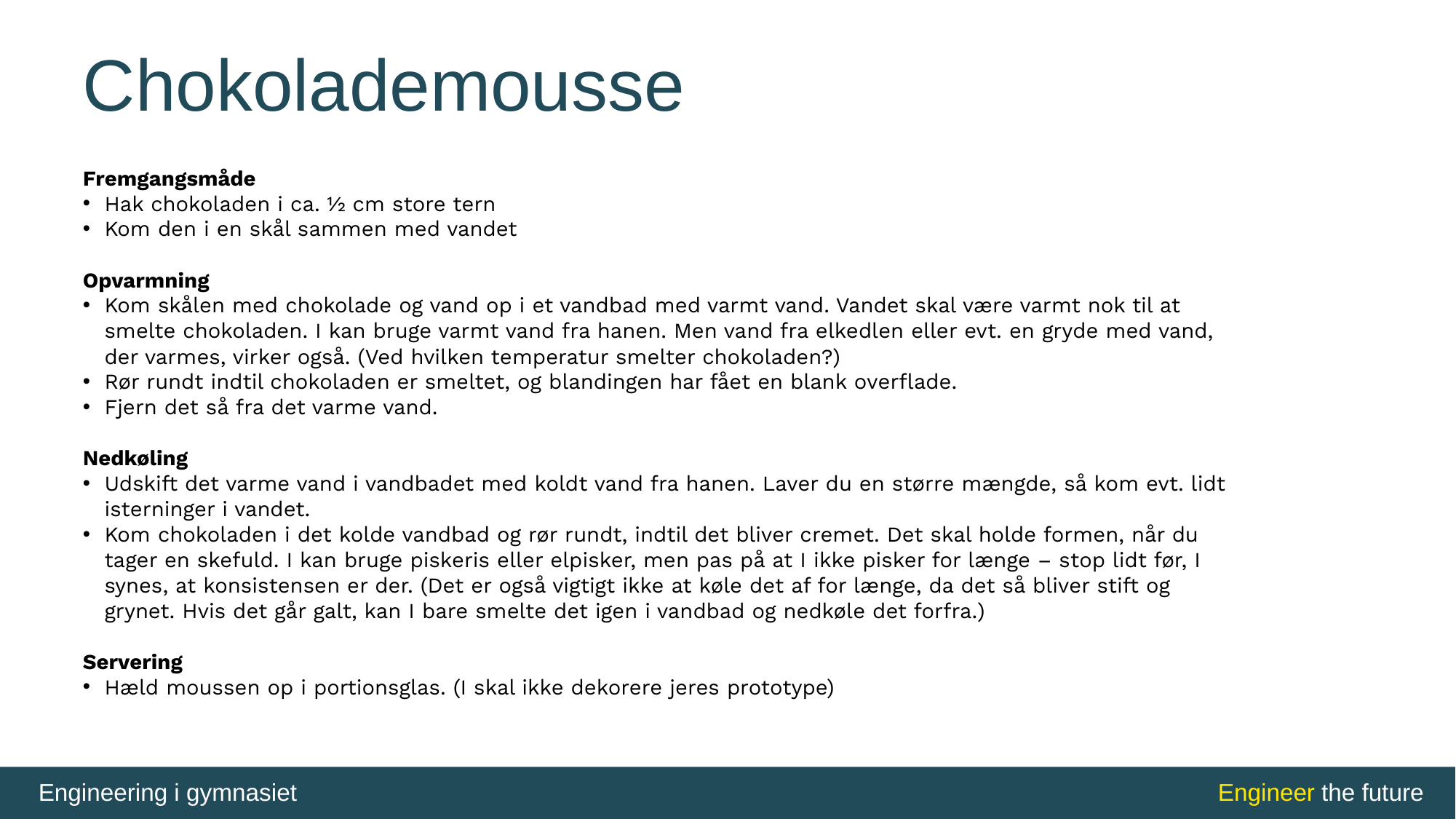

# Chokolademousse
Fremgangsmåde
Hak chokoladen i ca. ½ cm store tern
Kom den i en skål sammen med vandet

Opvarmning
Kom skålen med chokolade og vand op i et vandbad med varmt vand. Vandet skal være varmt nok til at smelte chokoladen. I kan bruge varmt vand fra hanen. Men vand fra elkedlen eller evt. en gryde med vand, der varmes, virker også. (Ved hvilken temperatur smelter chokoladen?)
Rør rundt indtil chokoladen er smeltet, og blandingen har fået en blank overflade.
Fjern det så fra det varme vand.

Nedkøling
Udskift det varme vand i vandbadet med koldt vand fra hanen. Laver du en større mængde, så kom evt. lidt isterninger i vandet.
Kom chokoladen i det kolde vandbad og rør rundt, indtil det bliver cremet. Det skal holde formen, når du tager en skefuld. I kan bruge piskeris eller elpisker, men pas på at I ikke pisker for længe – stop lidt før, I synes, at konsistensen er der. (Det er også vigtigt ikke at køle det af for længe, da det så bliver stift og grynet. Hvis det går galt, kan I bare smelte det igen i vandbad og nedkøle det forfra.)

Servering
Hæld moussen op i portionsglas. (I skal ikke dekorere jeres prototype)